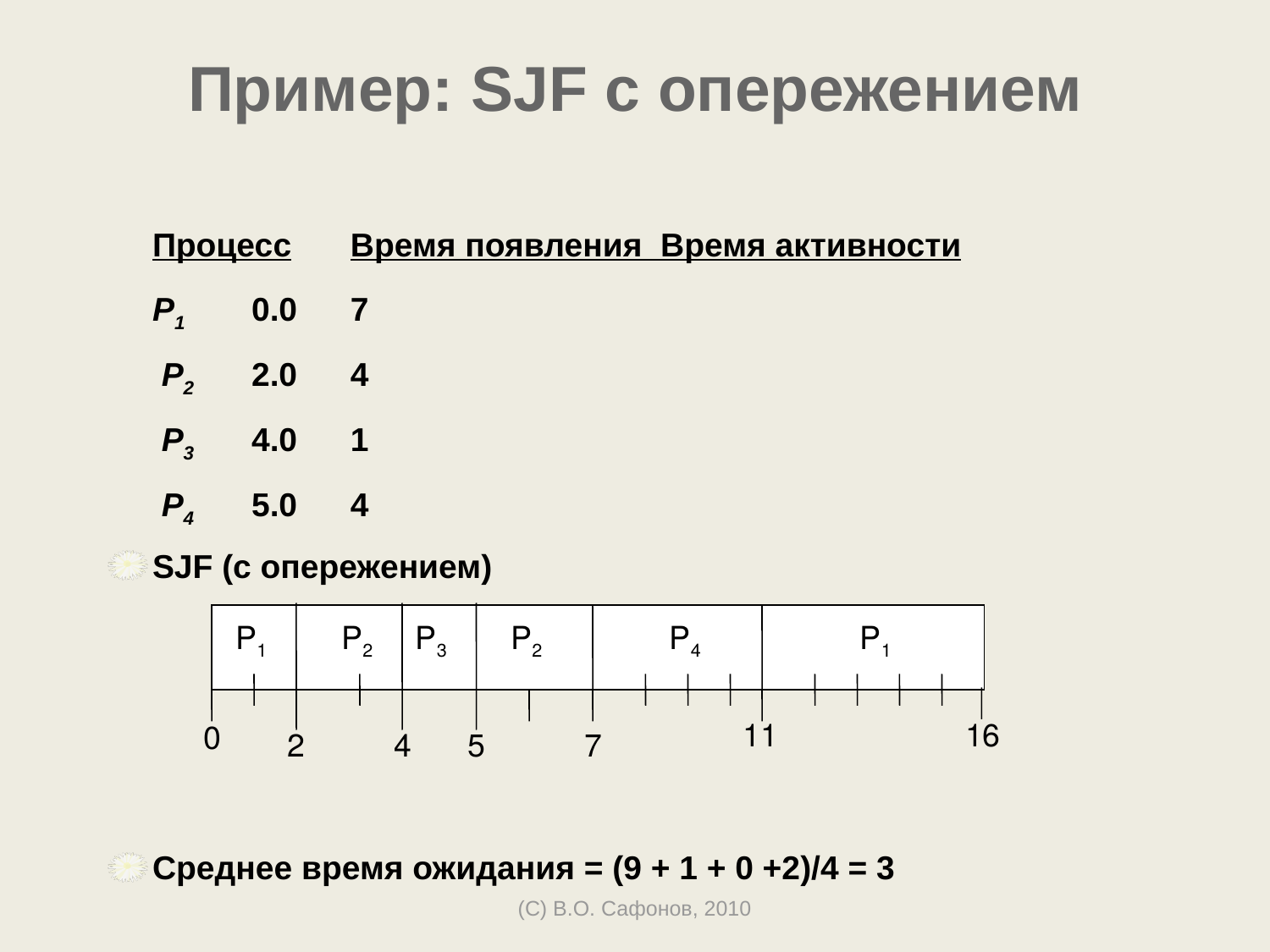

# Пример: SJF с опережением
	Процесс	Время появления  Время активности
		P1	0.0	7
		 P2	2.0	4
		 P3	4.0	1
		 P4	5.0	4
SJF (с опережением)

Среднее время ожидания = (9 + 1 + 0 +2)/4 = 3

P1
P2
P3
P2
P4
P1

11
16
0
2
4
5
7
(C) В.О. Сафонов, 2010